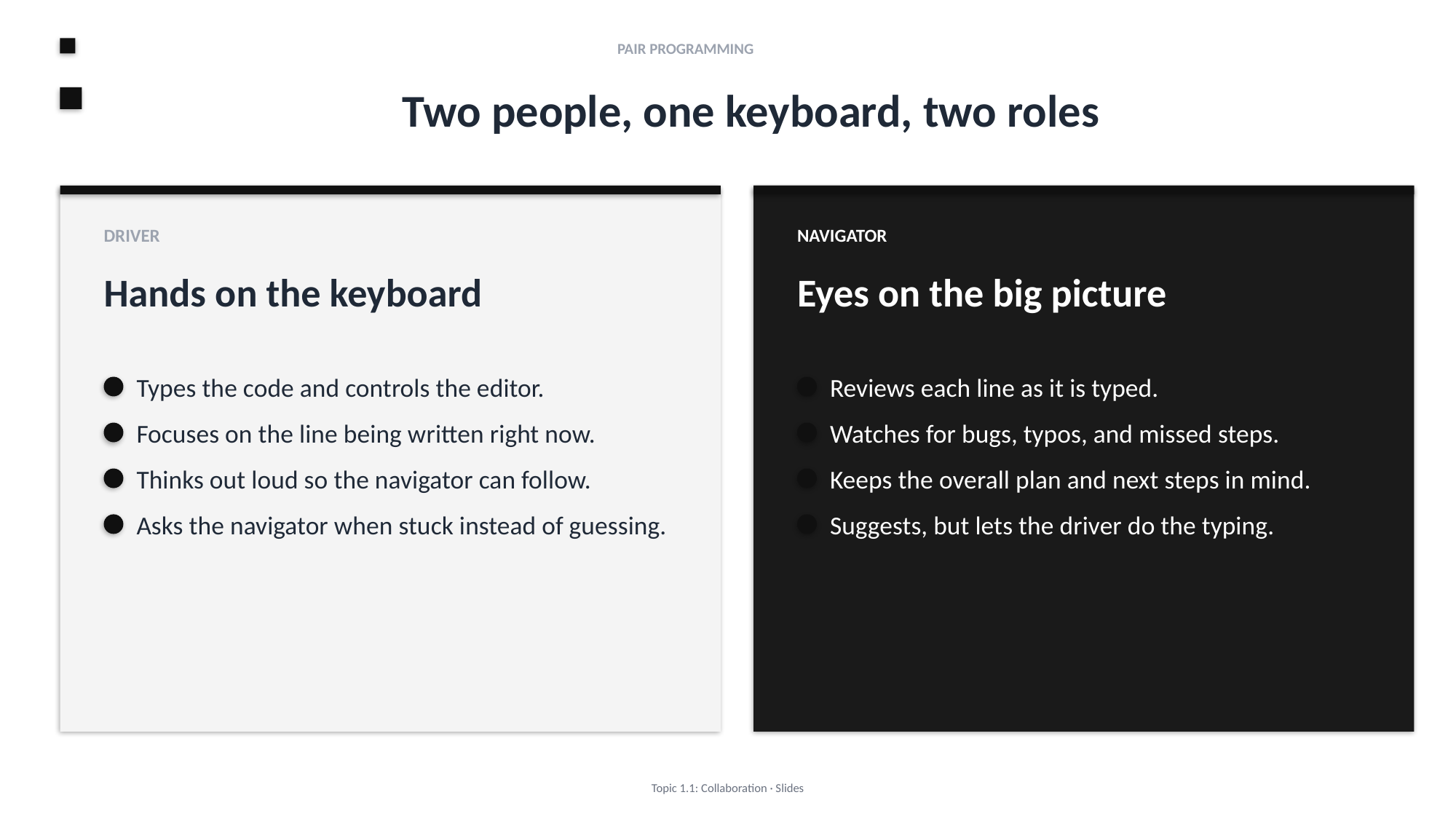

PAIR PROGRAMMING

Two people, one keyboard, two roles

DRIVER
NAVIGATOR
Hands on the keyboard
Eyes on the big picture
Types the code and controls the editor.
Reviews each line as it is typed.

Focuses on the line being written right now.
Watches for bugs, typos, and missed steps.

Thinks out loud so the navigator can follow.
Keeps the overall plan and next steps in mind.

Asks the navigator when stuck instead of guessing.
Suggests, but lets the driver do the typing.

Topic 1.1: Collaboration · Slides